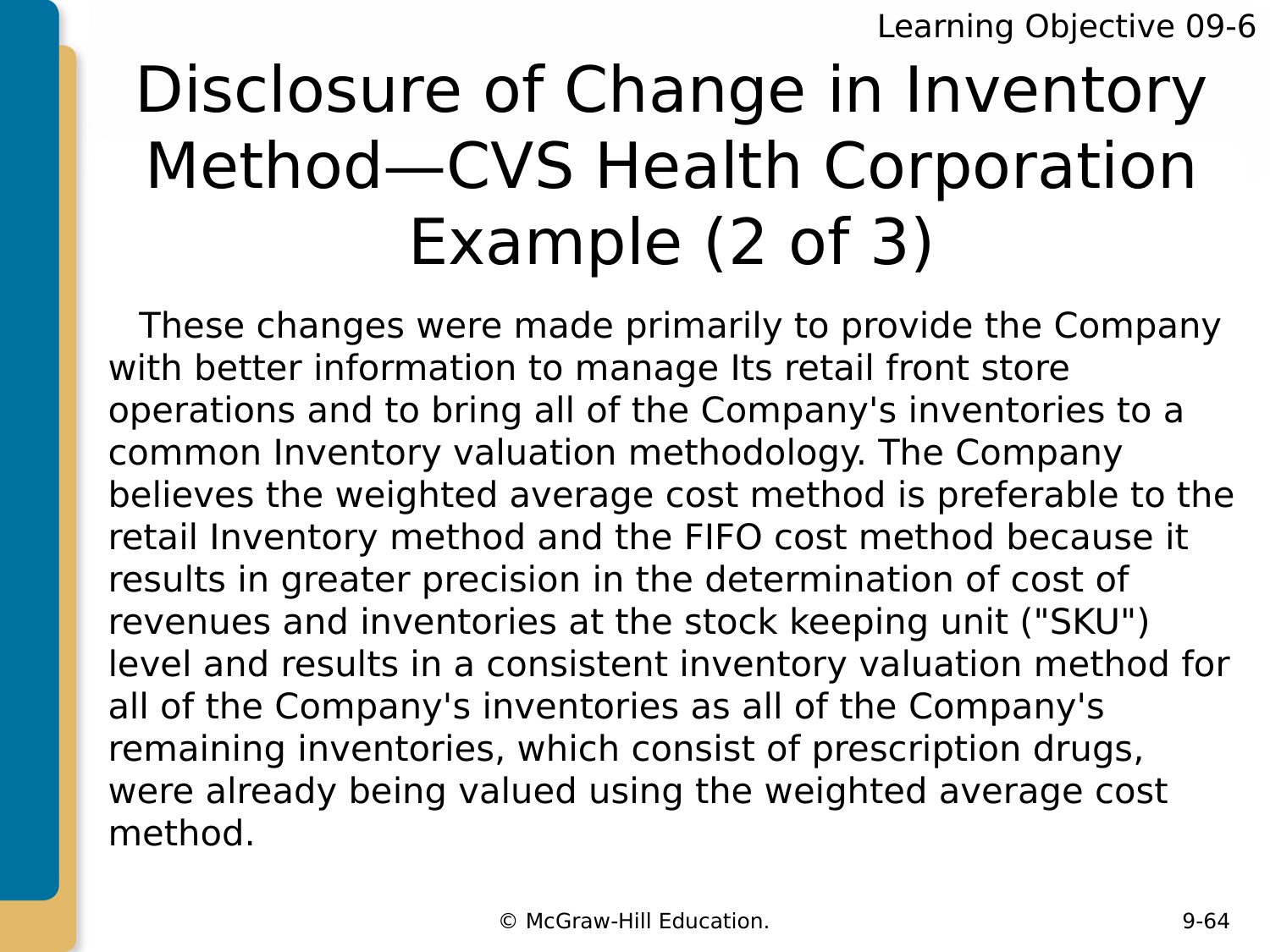

Learning Objective 09-6
# Disclosure of Change in Inventory Method—CVS Health Corporation Example (2 of 3)
These changes were made primarily to provide the Company with better information to manage Its retail front store operations and to bring all of the Company's inventories to a common Inventory valuation methodology. The Company believes the weighted average cost method is preferable to the retail Inventory method and the FIFO cost method because it results in greater precision in the determination of cost of revenues and inventories at the stock keeping unit ("SKU") level and results in a consistent inventory valuation method for all of the Company's inventories as all of the Company's remaining inventories, which consist of prescription drugs, were already being valued using the weighted average cost method.